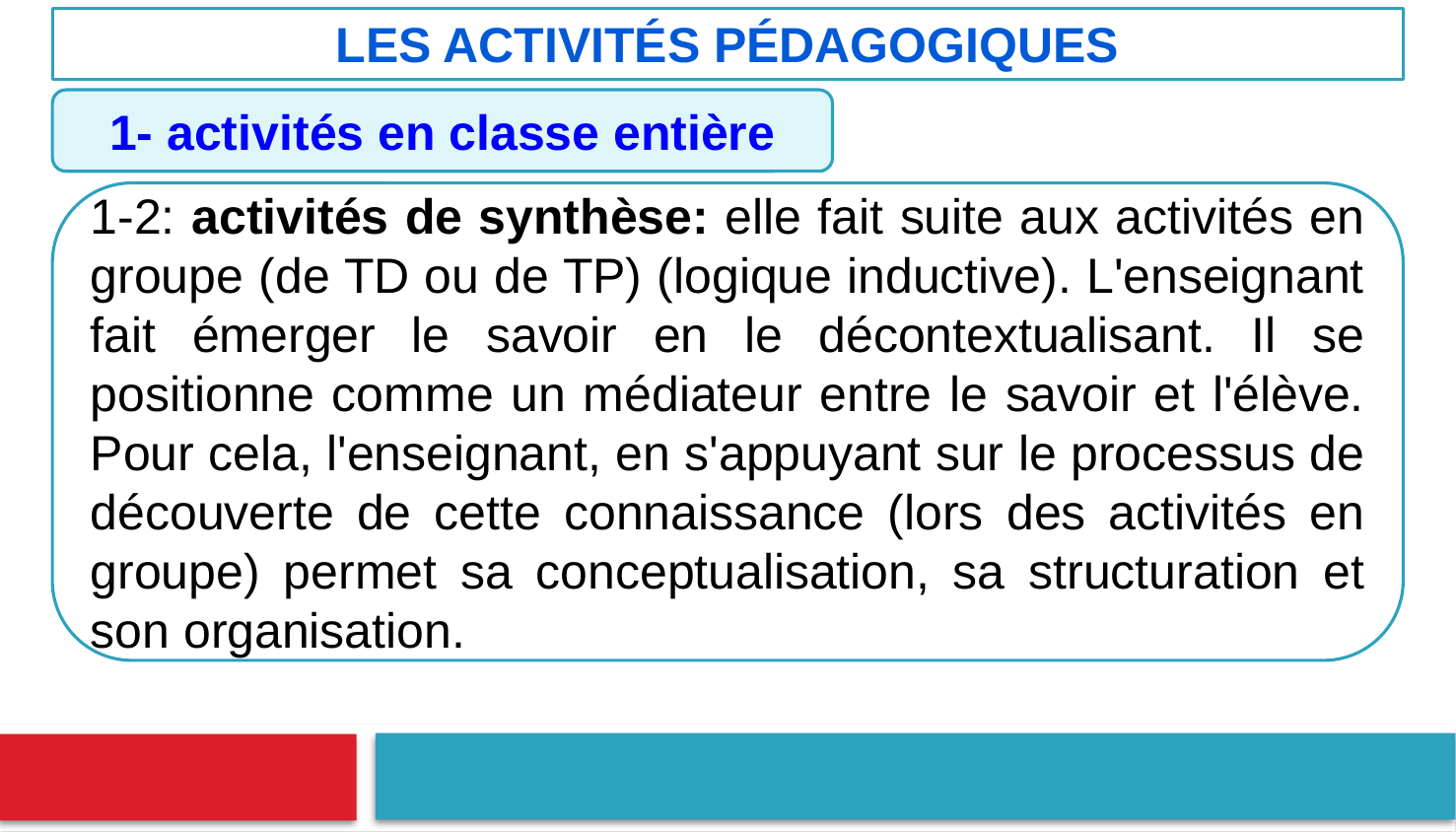

Les activités pédagogiques
1- activités en classe entière
1-2: activités de synthèse: elle fait suite aux activités en groupe (de TD ou de TP) (logique inductive). L'enseignant fait émerger le savoir en le décontextualisant. Il se positionne comme un médiateur entre le savoir et l'élève. Pour cela, l'enseignant, en s'appuyant sur le processus de découverte de cette connaissance (lors des activités en groupe) permet sa conceptualisation, sa structuration et son organisation.